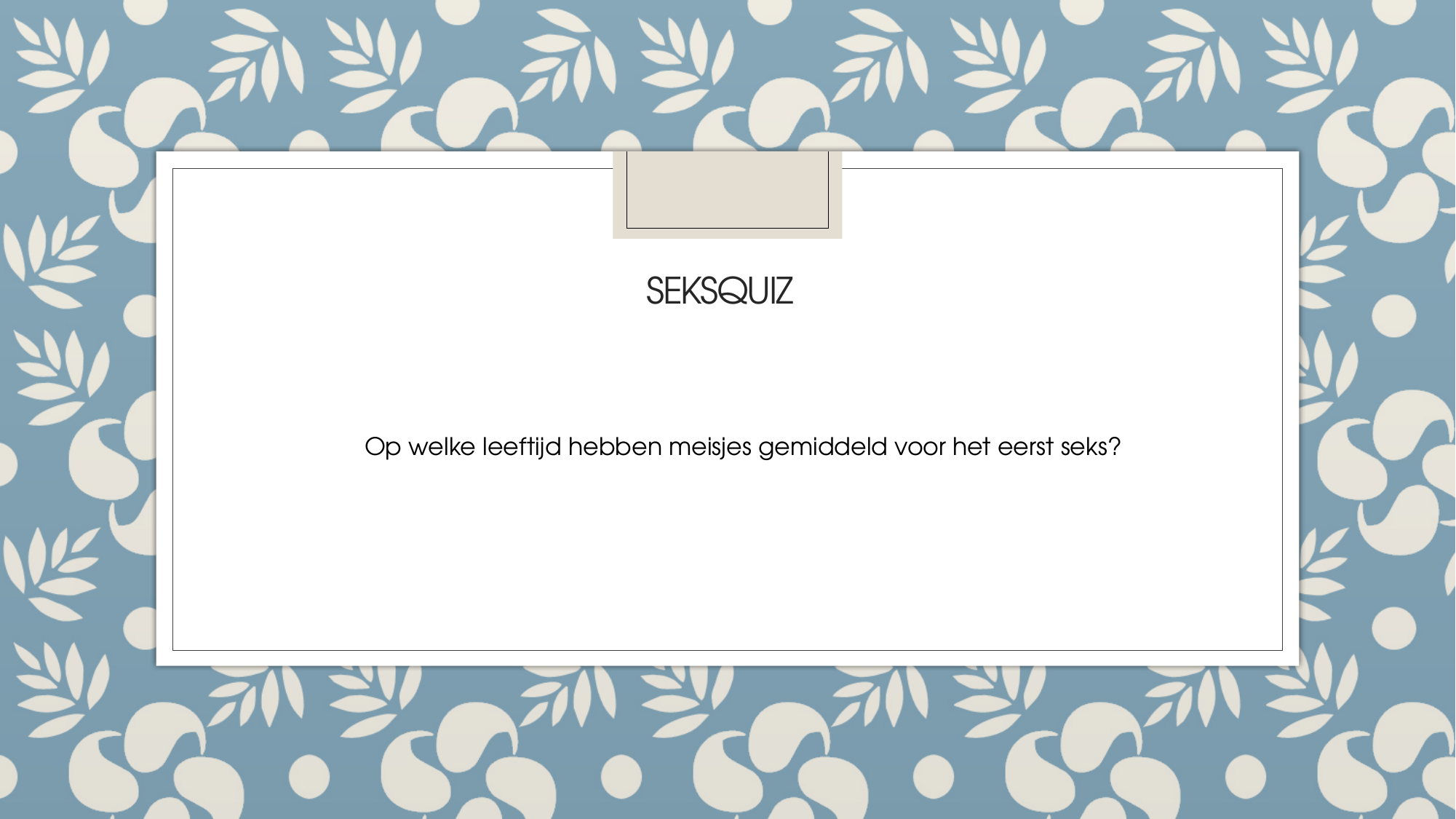

# Seksquiz
Op welke leeftijd hebben meisjes gemiddeld voor het eerst seks?